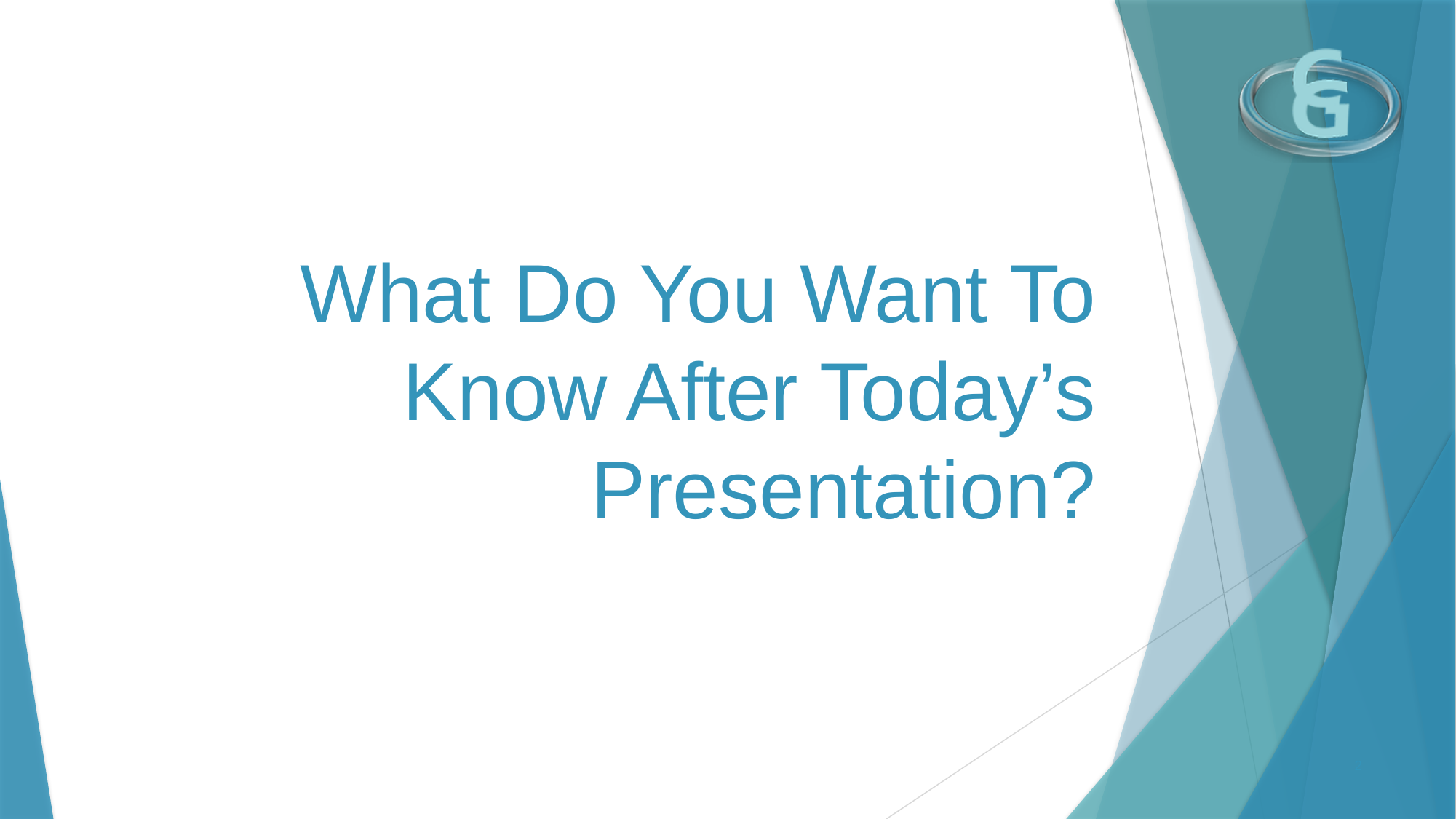

# What Do You Want To Know After Today’s Presentation?
2